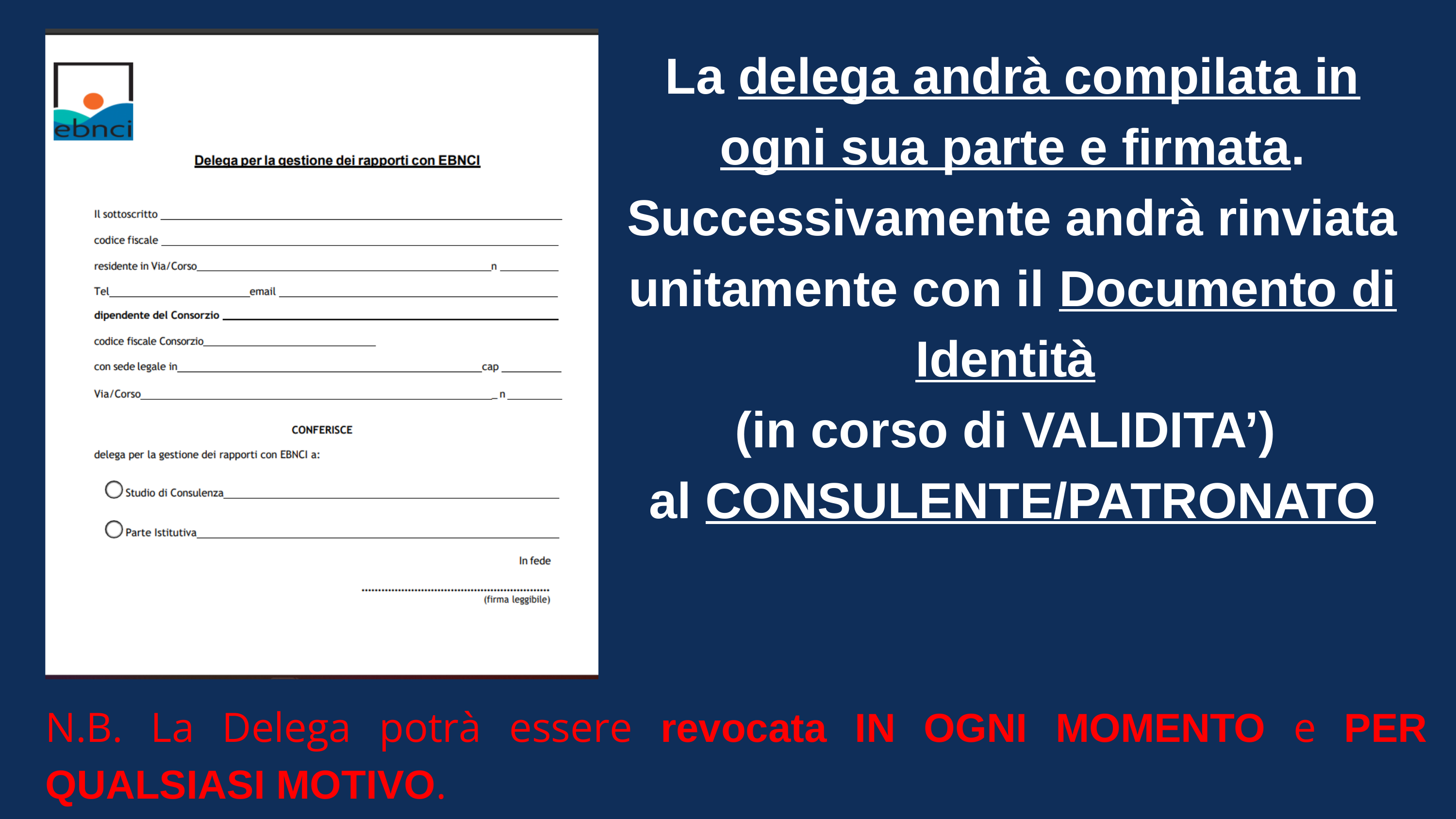

La delega andrà compilata in ogni sua parte e firmata.
Successivamente andrà rinviata unitamente con il Documento di Identità
(in corso di VALIDITA’)
al CONSULENTE/PATRONATO
N.B. La Delega potrà essere revocata IN OGNI MOMENTO e PER QUALSIASI MOTIVO.